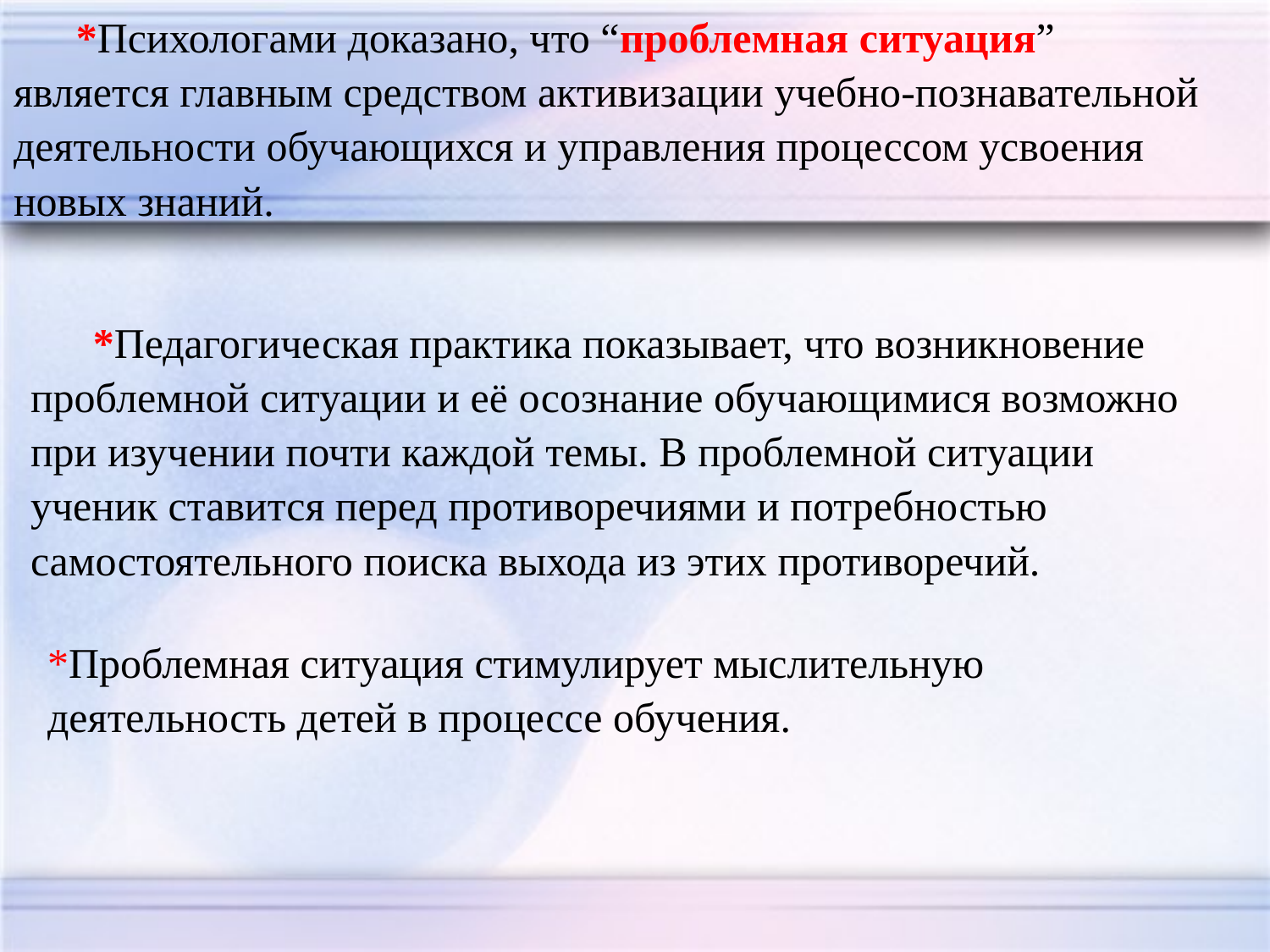

*Психологами доказано, что “проблемная ситуация” является главным средством активизации учебно-познавательной деятельности обучающихся и управления процессом усвоения новых знаний.
*Педагогическая практика показывает, что возникновение проблемной ситуации и её осознание обучающимися возможно при изучении почти каждой темы. В проблемной ситуации ученик ставится перед противоречиями и потребностью самостоятельного поиска выхода из этих противоречий.
*Проблемная ситуация стимулирует мыслительную деятельность детей в процессе обучения.